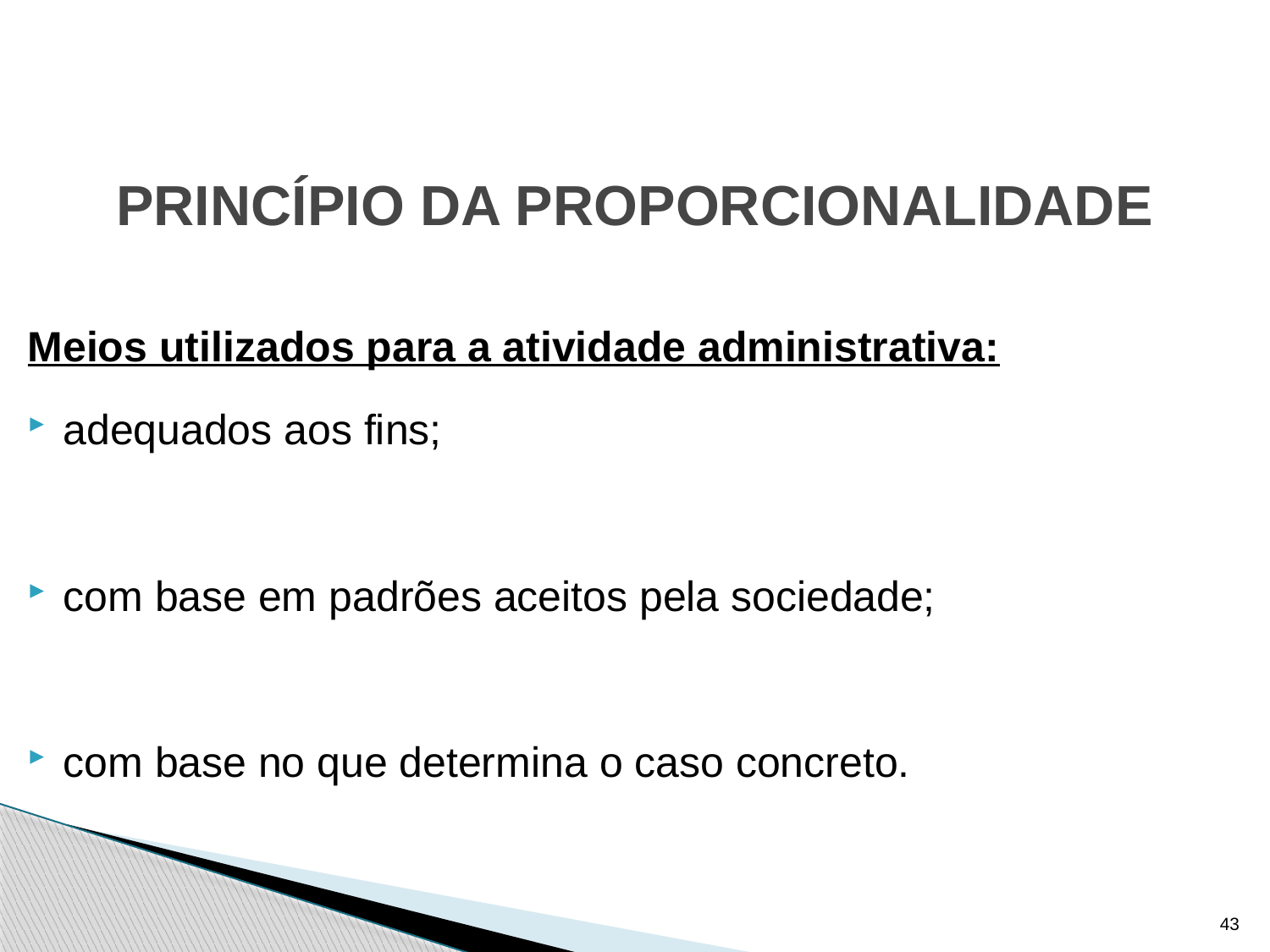

# PRINCÍPIO DA PROPORCIONALIDADE
Meios utilizados para a atividade administrativa:
adequados aos fins;

com base em padrões aceitos pela sociedade;

com base no que determina o caso concreto.
43